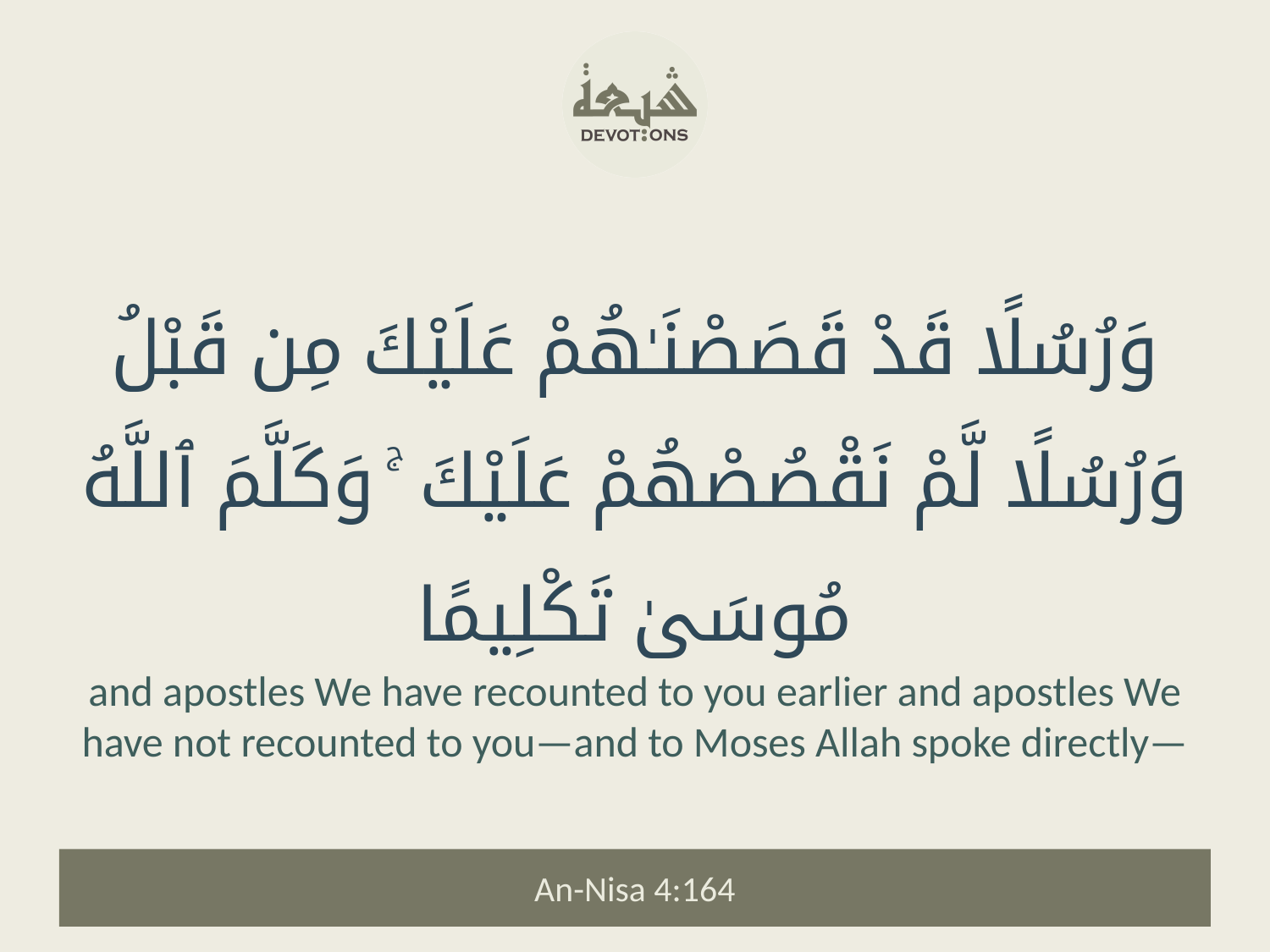

وَرُسُلًا قَدْ قَصَصْنَـٰهُمْ عَلَيْكَ مِن قَبْلُ وَرُسُلًا لَّمْ نَقْصُصْهُمْ عَلَيْكَ ۚ وَكَلَّمَ ٱللَّهُ مُوسَىٰ تَكْلِيمًا
and apostles We have recounted to you earlier and apostles We have not recounted to you—and to Moses Allah spoke directly—
An-Nisa 4:164